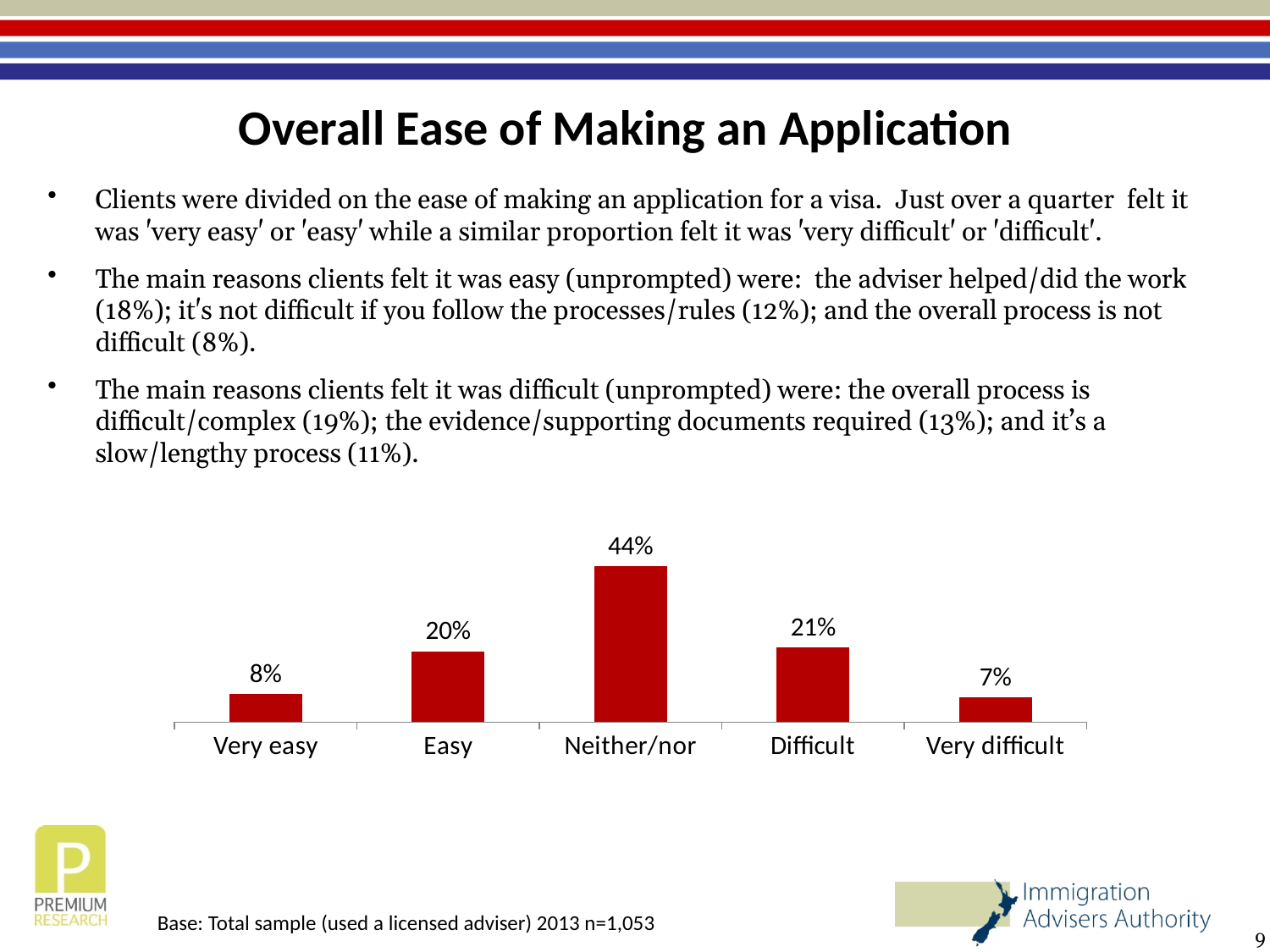

# Overall Ease of Making an Application
Clients were divided on the ease of making an application for a visa.  Just over a quarter  felt it was 'very easy' or 'easy' while a similar proportion felt it was 'very difficult' or 'difficult'.
The main reasons clients felt it was easy (unprompted) were:  the adviser helped/did the work (18%); it's not difficult if you follow the processes/rules (12%); and the overall process is not difficult (8%).
The main reasons clients felt it was difficult (unprompted) were: the overall process is difficult/complex (19%); the evidence/supporting documents required (13%); and it’s a slow/lengthy process (11%).

### Chart

| Category | 2013 |
|---|---|
| Very easy | 0.08000000000000004 |
| Easy | 0.2 |
| Neither/nor | 0.44 |
| Difficult | 0.21000000000000021 |
| Very difficult | 0.07000000000000002 |
Base: Total sample (used a licensed adviser) 2013 n=1,053
9